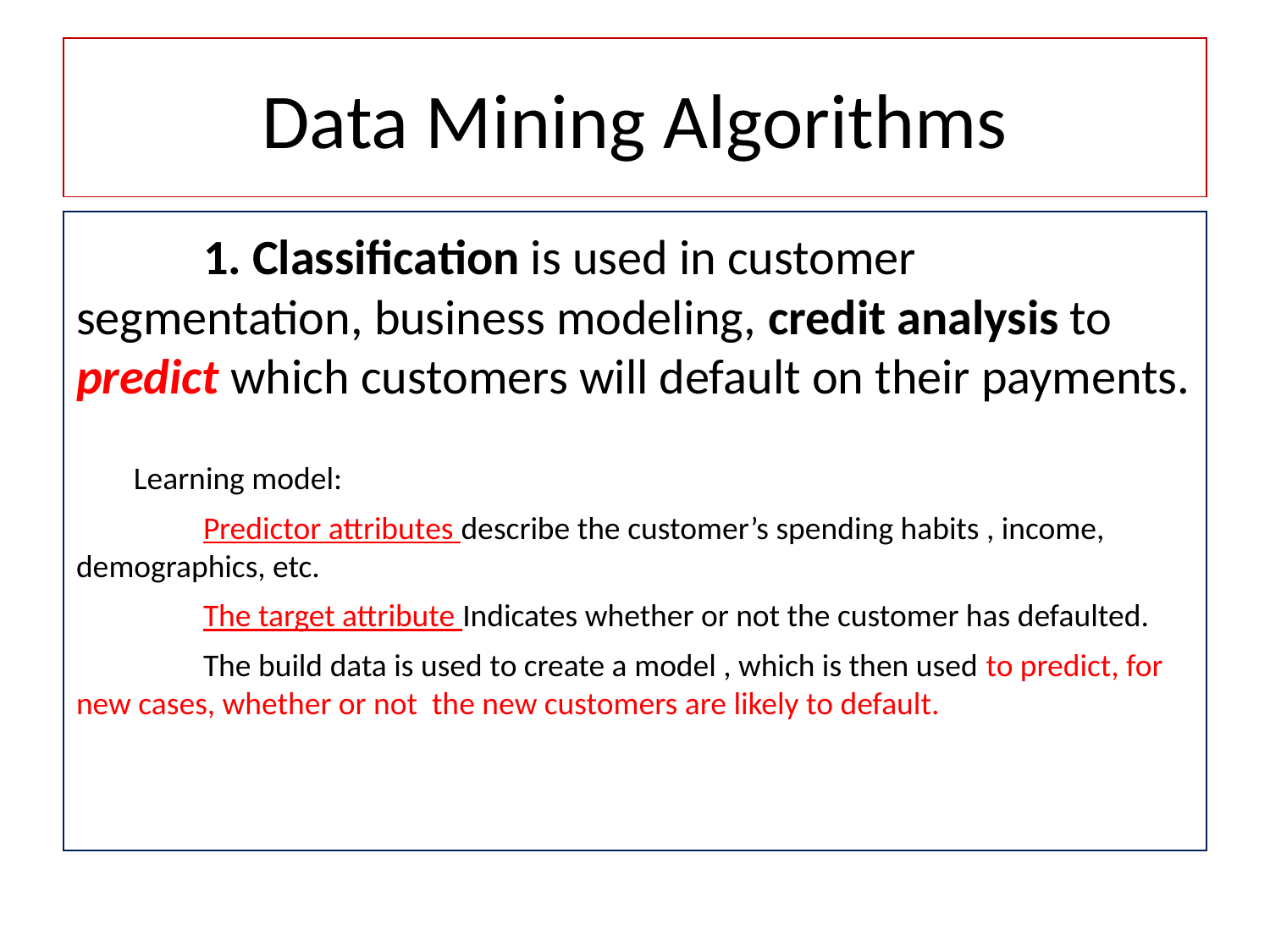

# Data Mining Algorithms
 	1. Classification is used in customer segmentation, business modeling, credit analysis to predict which customers will default on their payments.

        Learning model:
	Predictor attributes describe the customer’s spending habits , income, demographics, etc.
	The target attribute Indicates whether or not the customer has defaulted.
	The build data is used to create a model , which is then used to predict, for new cases, whether or not  the new customers are likely to default.